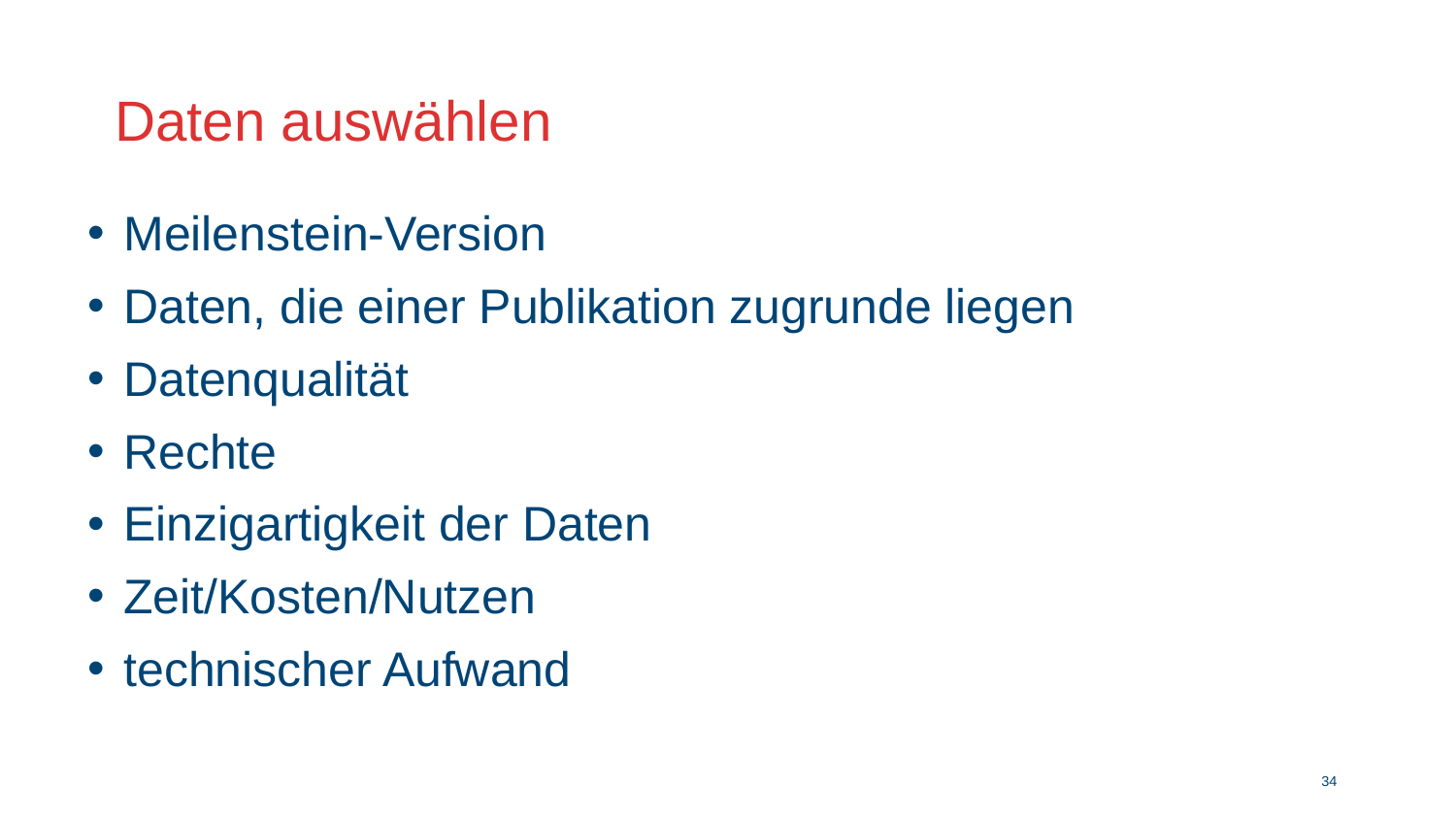

# Daten auswählen
Meilenstein-Version
Daten, die einer Publikation zugrunde liegen
Datenqualität
Rechte
Einzigartigkeit der Daten
Zeit/Kosten/Nutzen
technischer Aufwand
34